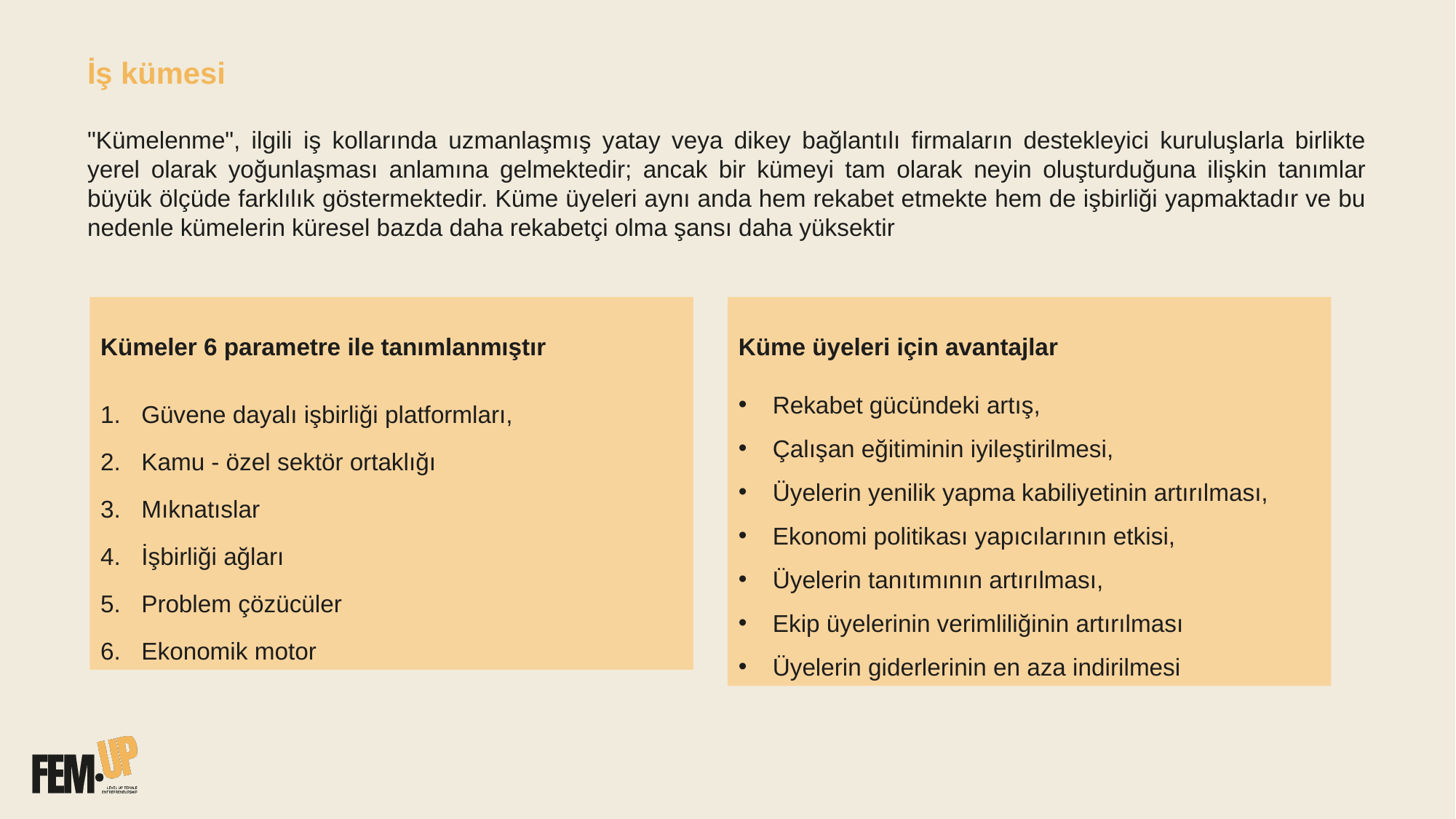

İş kümesi
"Kümelenme", ilgili iş kollarında uzmanlaşmış yatay veya dikey bağlantılı firmaların destekleyici kuruluşlarla birlikte yerel olarak yoğunlaşması anlamına gelmektedir; ancak bir kümeyi tam olarak neyin oluşturduğuna ilişkin tanımlar büyük ölçüde farklılık göstermektedir. Küme üyeleri aynı anda hem rekabet etmekte hem de işbirliği yapmaktadır ve bu nedenle kümelerin küresel bazda daha rekabetçi olma şansı daha yüksektir

Küme üyeleri için avantajlar

Rekabet gücündeki artış,
Çalışan eğitiminin iyileştirilmesi,
Üyelerin yenilik yapma kabiliyetinin artırılması,
Ekonomi politikası yapıcılarının etkisi,
Üyelerin tanıtımının artırılması,
Ekip üyelerinin verimliliğinin artırılması
Üyelerin giderlerinin en aza indirilmesi

Kümeler 6 parametre ile tanımlanmıştır

Güvene dayalı işbirliği platformları,
Kamu - özel sektör ortaklığı
Mıknatıslar
İşbirliği ağları
Problem çözücüler
Ekonomik motor